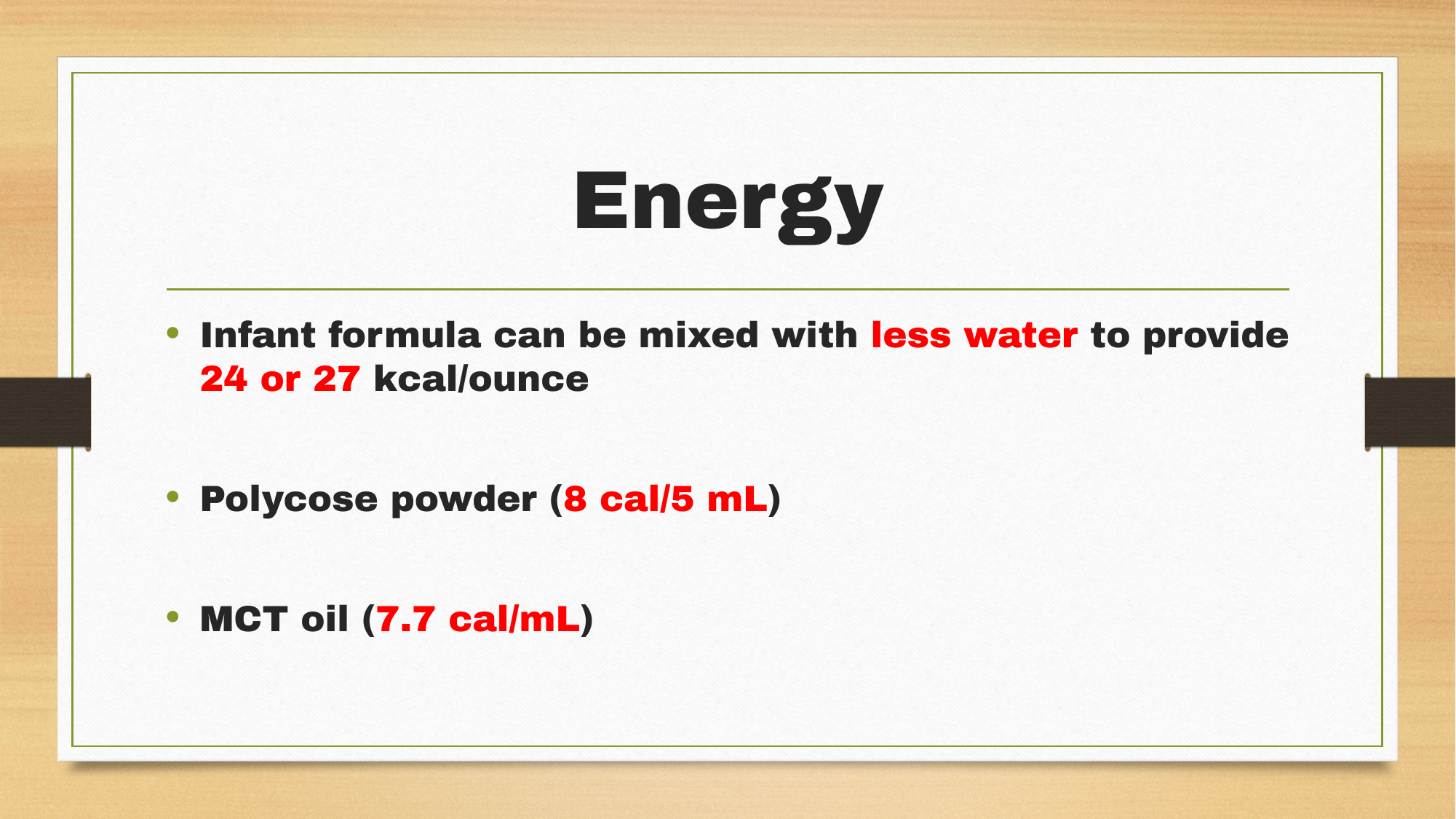

# Energy
Infant formula can be mixed with less water to provide 24 or 27 kcal/ounce

Polycose powder (8 cal/5 mL)

MCT oil (7.7 cal/mL)